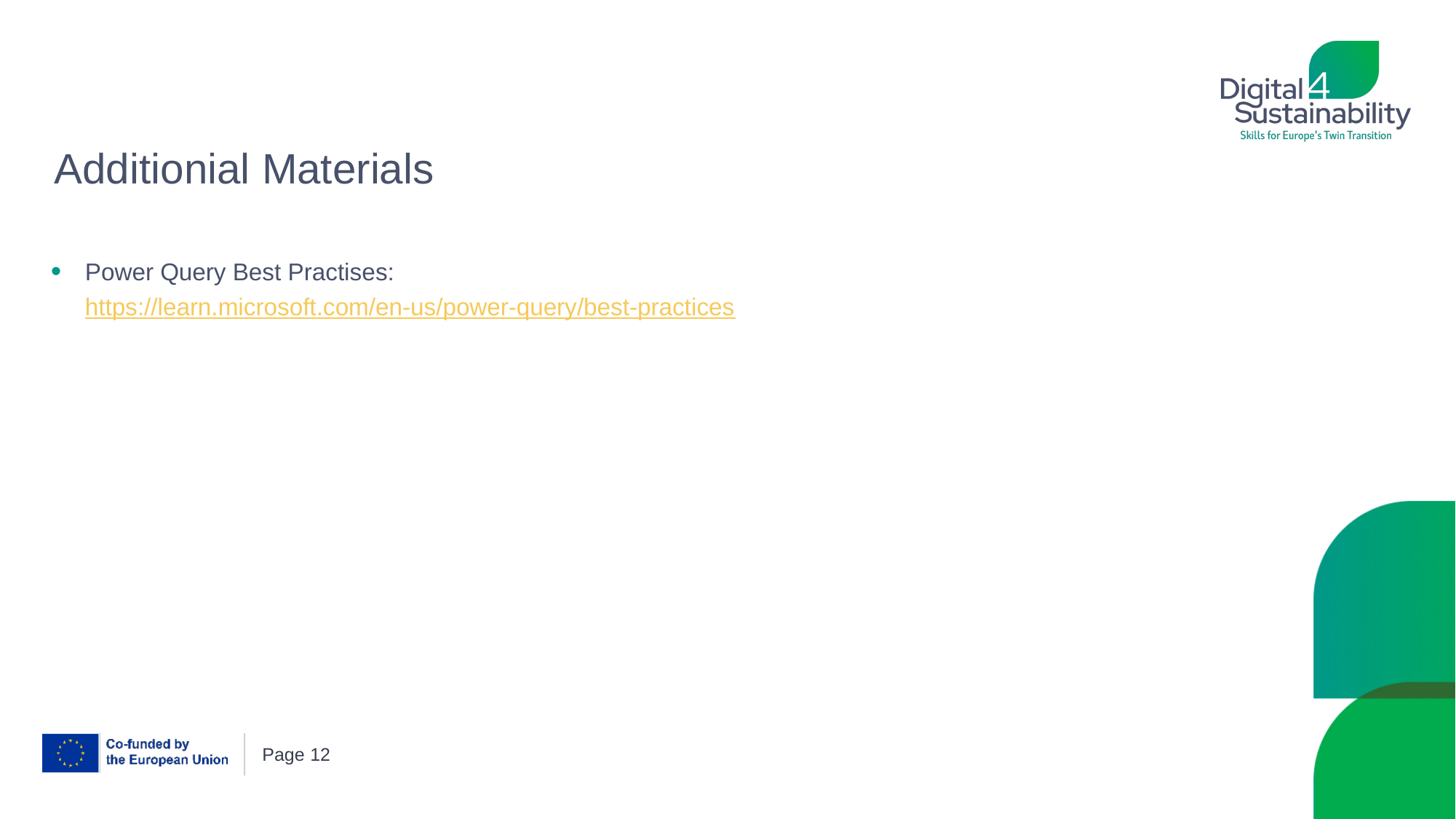

# Additionial Materials

Power Query Best Practises:
https://learn.microsoft.com/en-us/power-query/best-practices